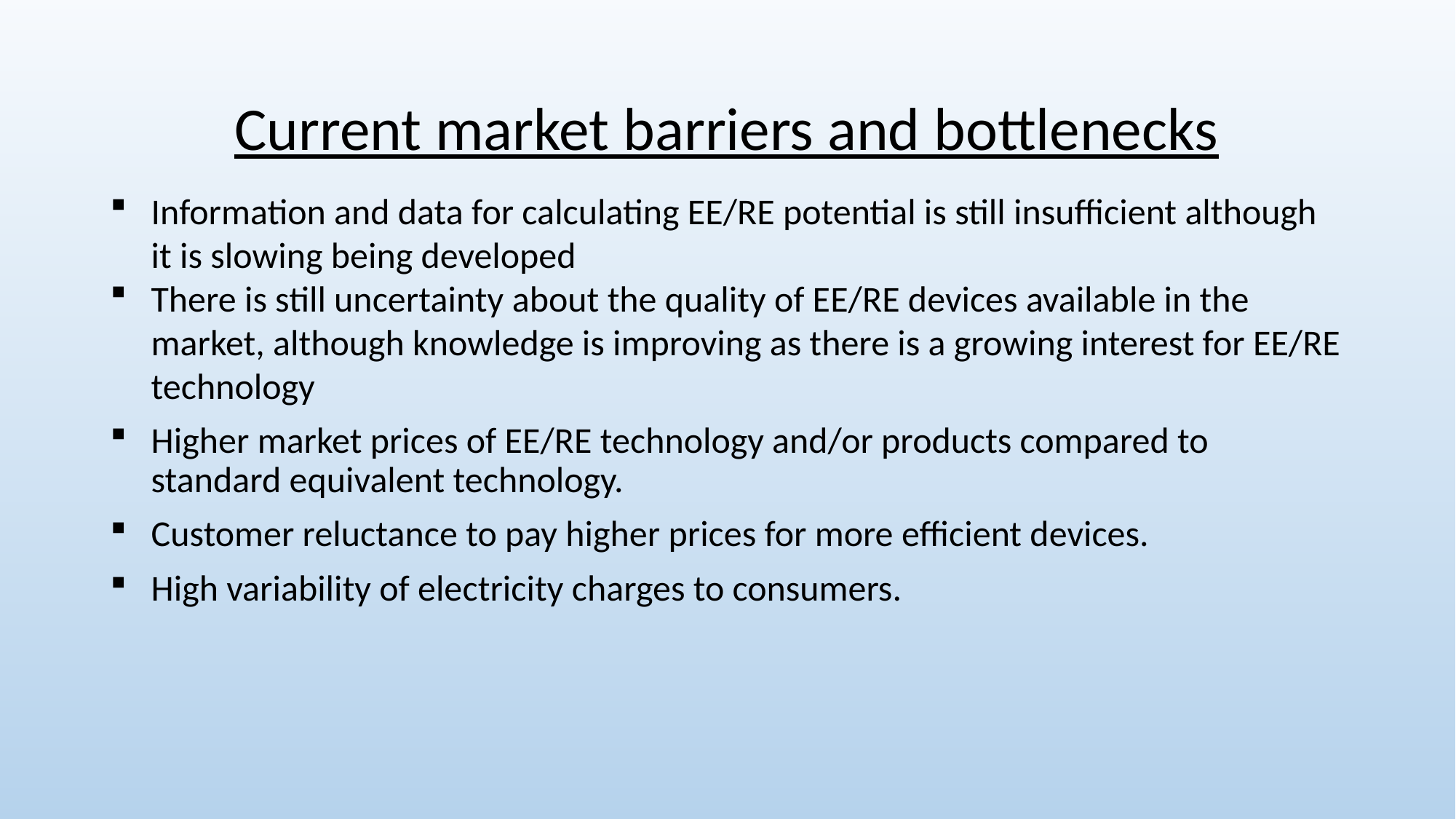

# Current market barriers and bottlenecks
Information and data for calculating EE/RE potential is still insufficient although it is slowing being developed
There is still uncertainty about the quality of EE/RE devices available in the market, although knowledge is improving as there is a growing interest for EE/RE technology
Higher market prices of EE/RE technology and/or products compared to standard equivalent technology.
Customer reluctance to pay higher prices for more efficient devices.
High variability of electricity charges to consumers.